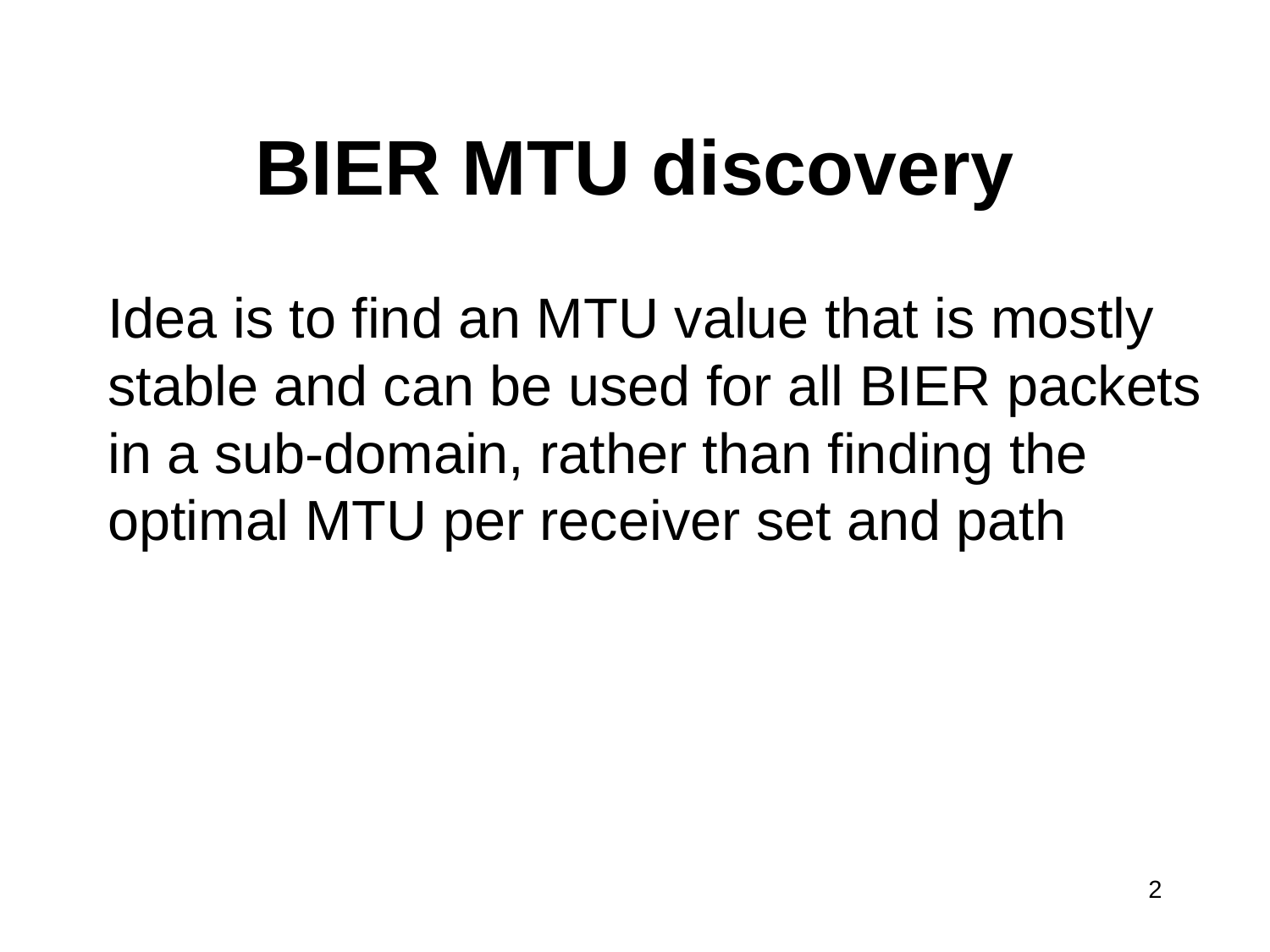

# BIER MTU discovery
Idea is to find an MTU value that is mostly stable and can be used for all BIER packets in a sub-domain, rather than finding the optimal MTU per receiver set and path
2